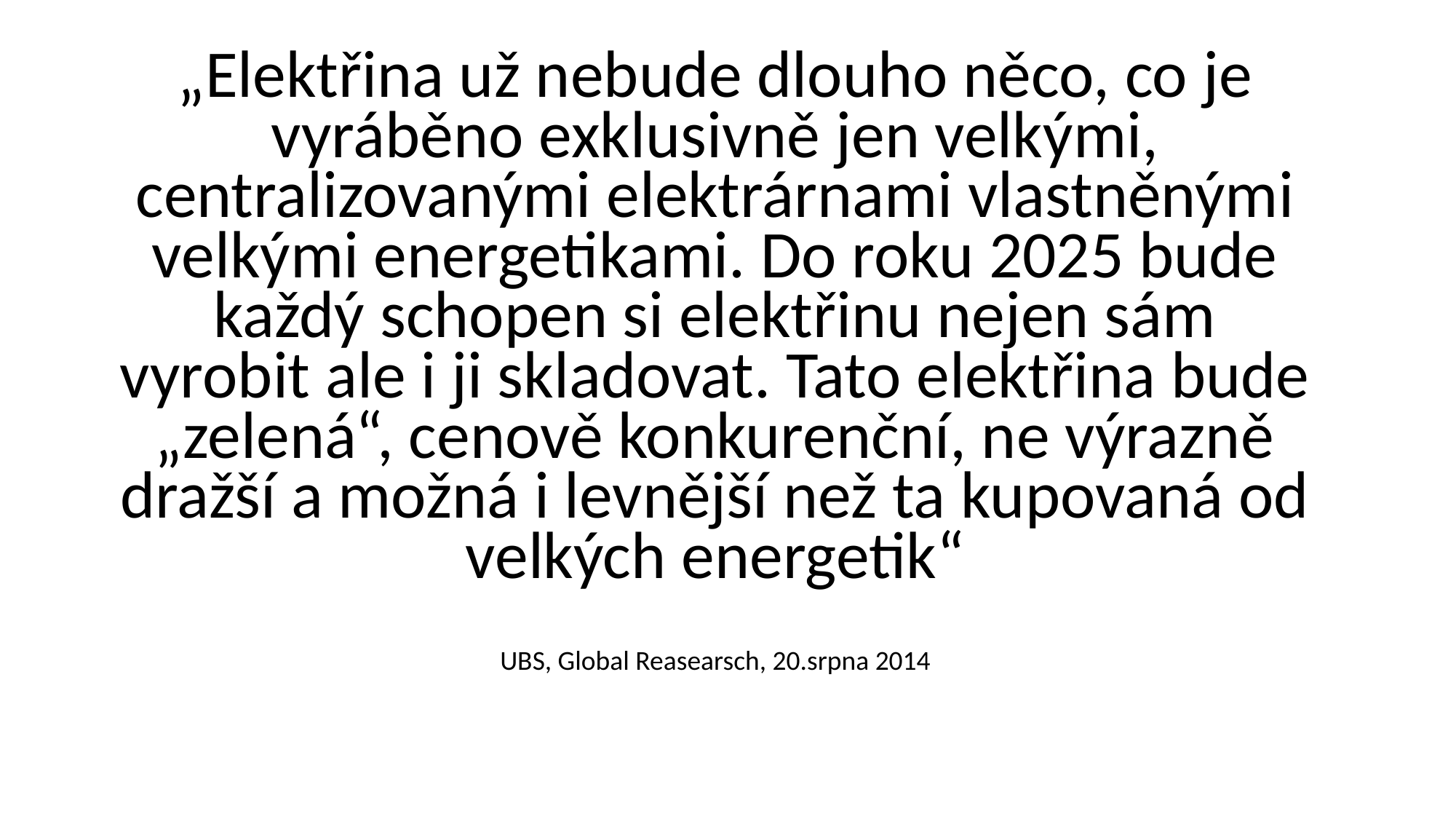

# „Elektřina už nebude dlouho něco, co je vyráběno exklusivně jen velkými, centralizovanými elektrárnami vlastněnými velkými energetikami. Do roku 2025 bude každý schopen si elektřinu nejen sám vyrobit ale i ji skladovat. Tato elektřina bude „zelená“, cenově konkurenční, ne výrazně dražší a možná i levnější než ta kupovaná od velkých energetik“ UBS, Global Reasearsch, 20.srpna 2014